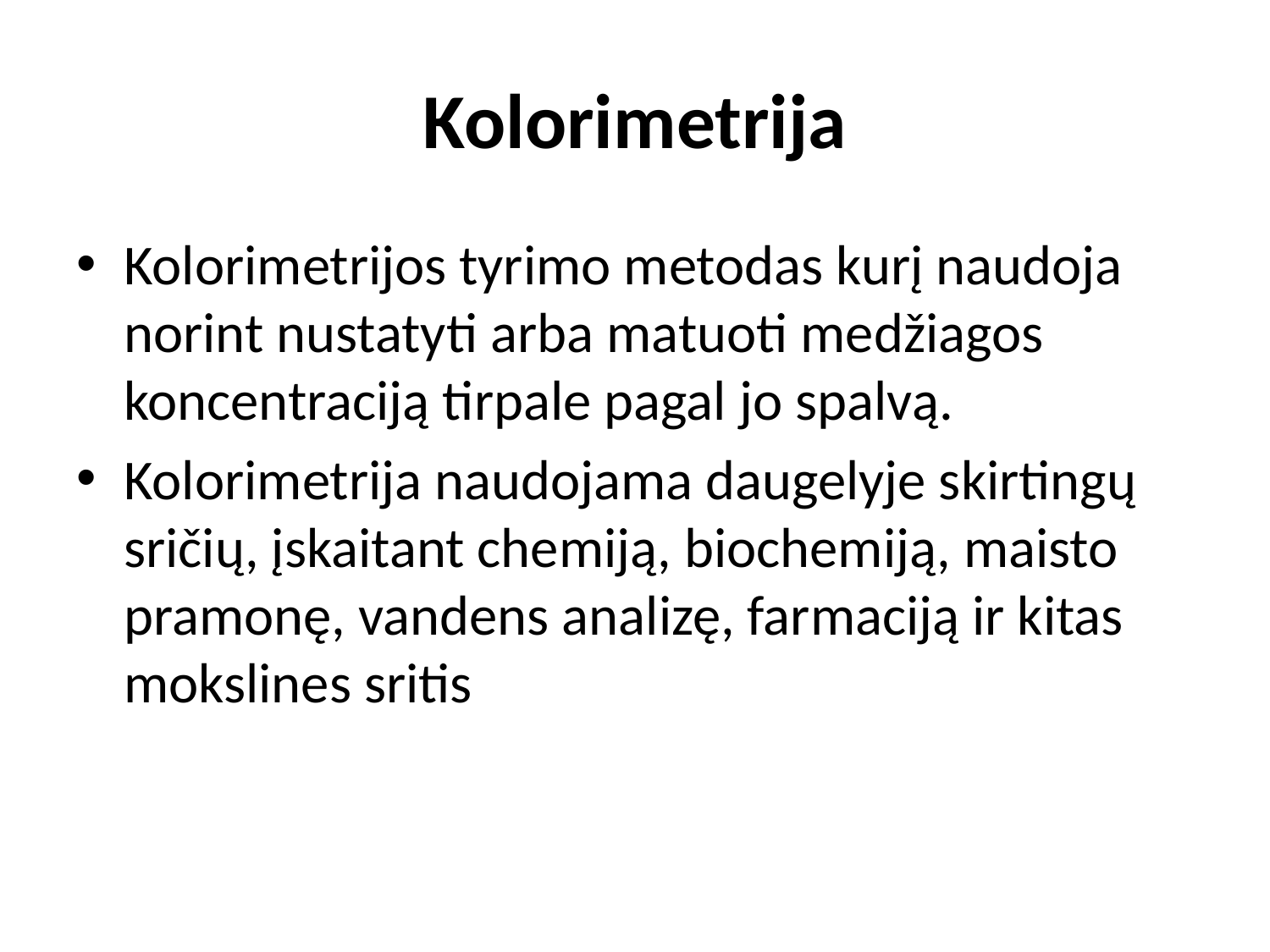

# Kolorimetrija
Kolorimetrijos tyrimo metodas kurį naudoja norint nustatyti arba matuoti medžiagos koncentraciją tirpale pagal jo spalvą.
Kolorimetrija naudojama daugelyje skirtingų sričių, įskaitant chemiją, biochemiją, maisto pramonę, vandens analizę, farmaciją ir kitas mokslines sritis